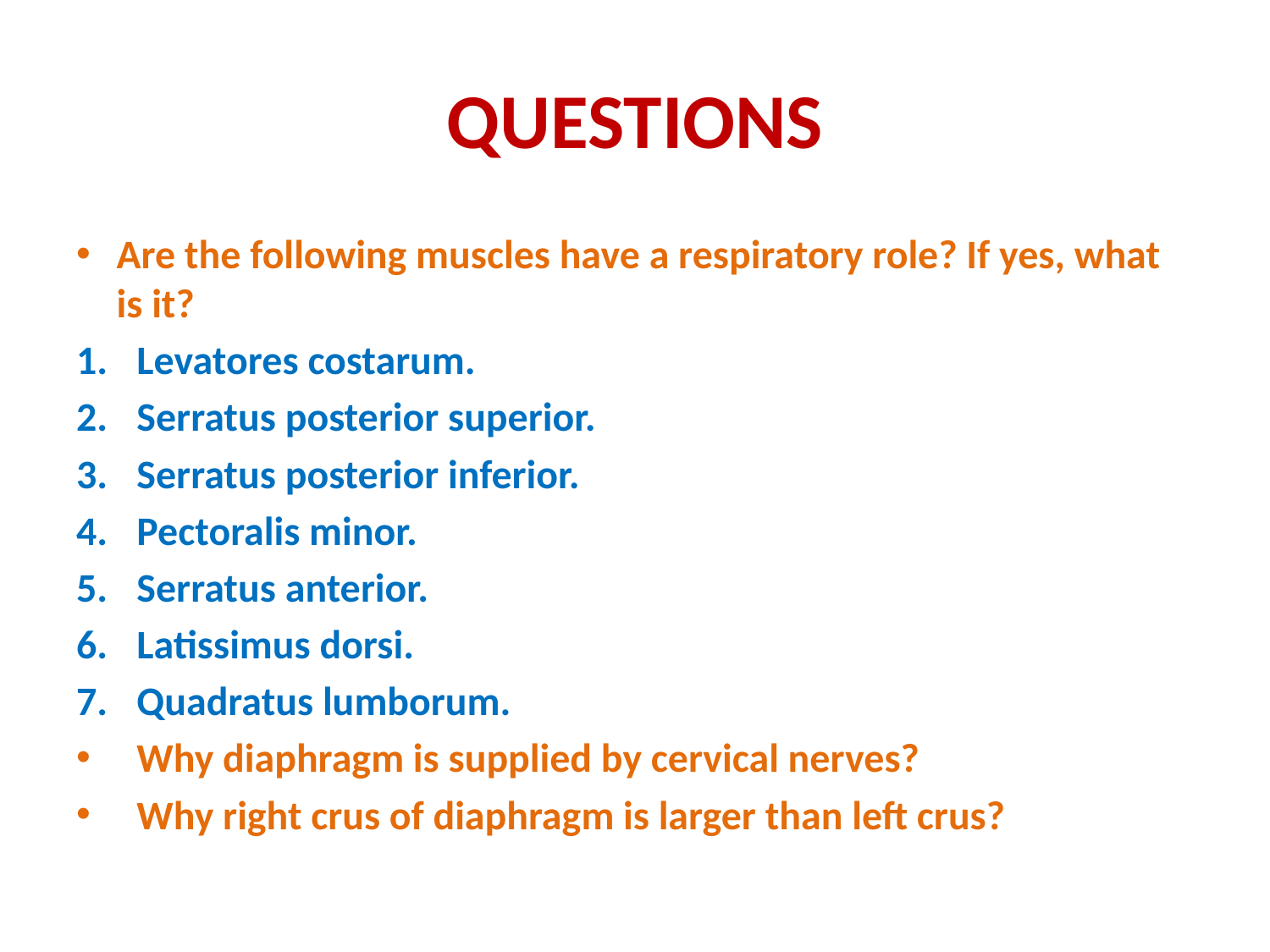

# QUESTIONS
Are the following muscles have a respiratory role? If yes, what is it?
Levatores costarum.
Serratus posterior superior.
Serratus posterior inferior.
Pectoralis minor.
Serratus anterior.
Latissimus dorsi.
Quadratus lumborum.
Why diaphragm is supplied by cervical nerves?
Why right crus of diaphragm is larger than left crus?